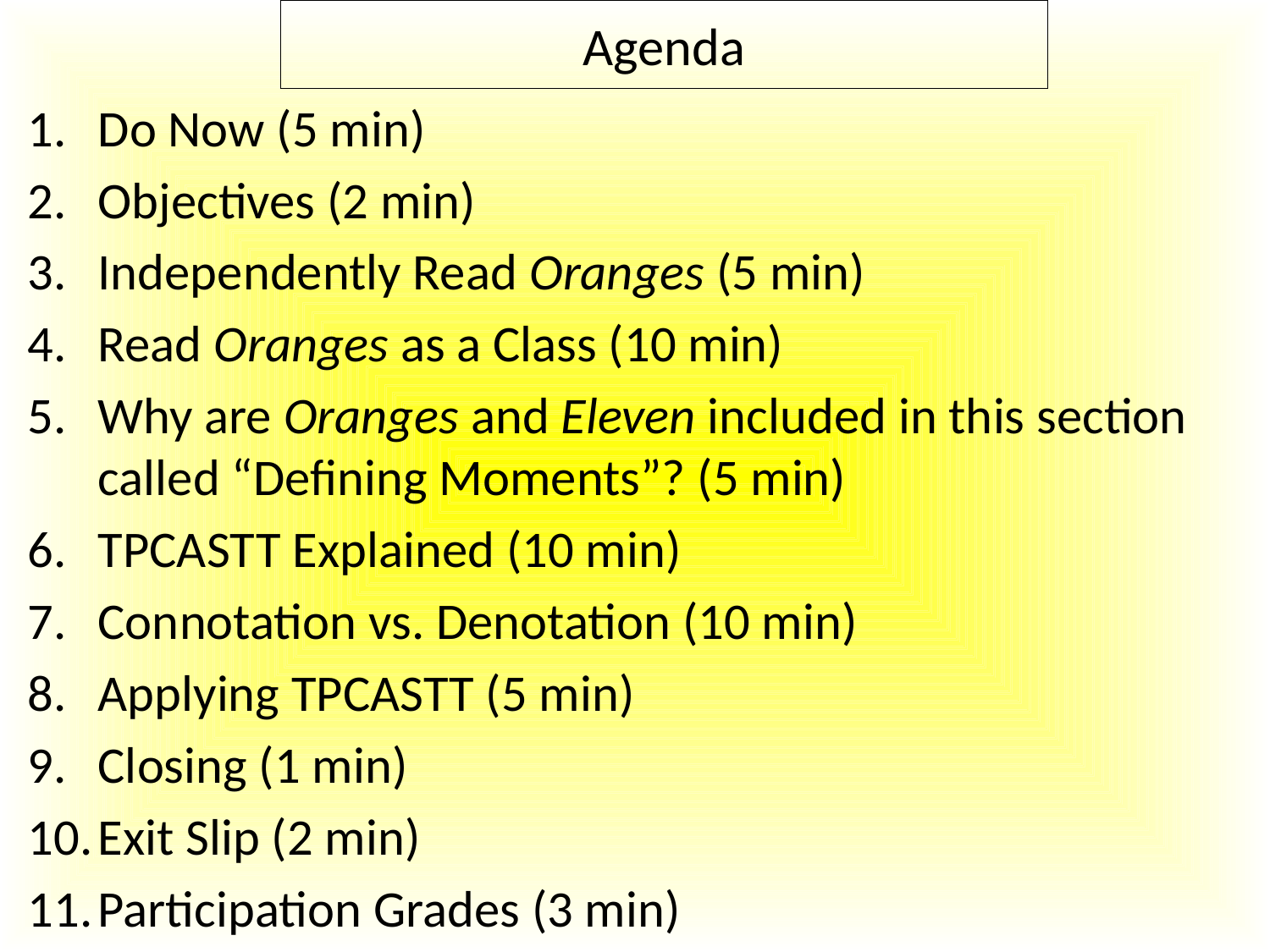

Agenda
Do Now (5 min)
Objectives (2 min)
Independently Read Oranges (5 min)
Read Oranges as a Class (10 min)
Why are Oranges and Eleven included in this section called “Defining Moments”? (5 min)
TPCASTT Explained (10 min)
Connotation vs. Denotation (10 min)
Applying TPCASTT (5 min)
Closing (1 min)
Exit Slip (2 min)
Participation Grades (3 min)